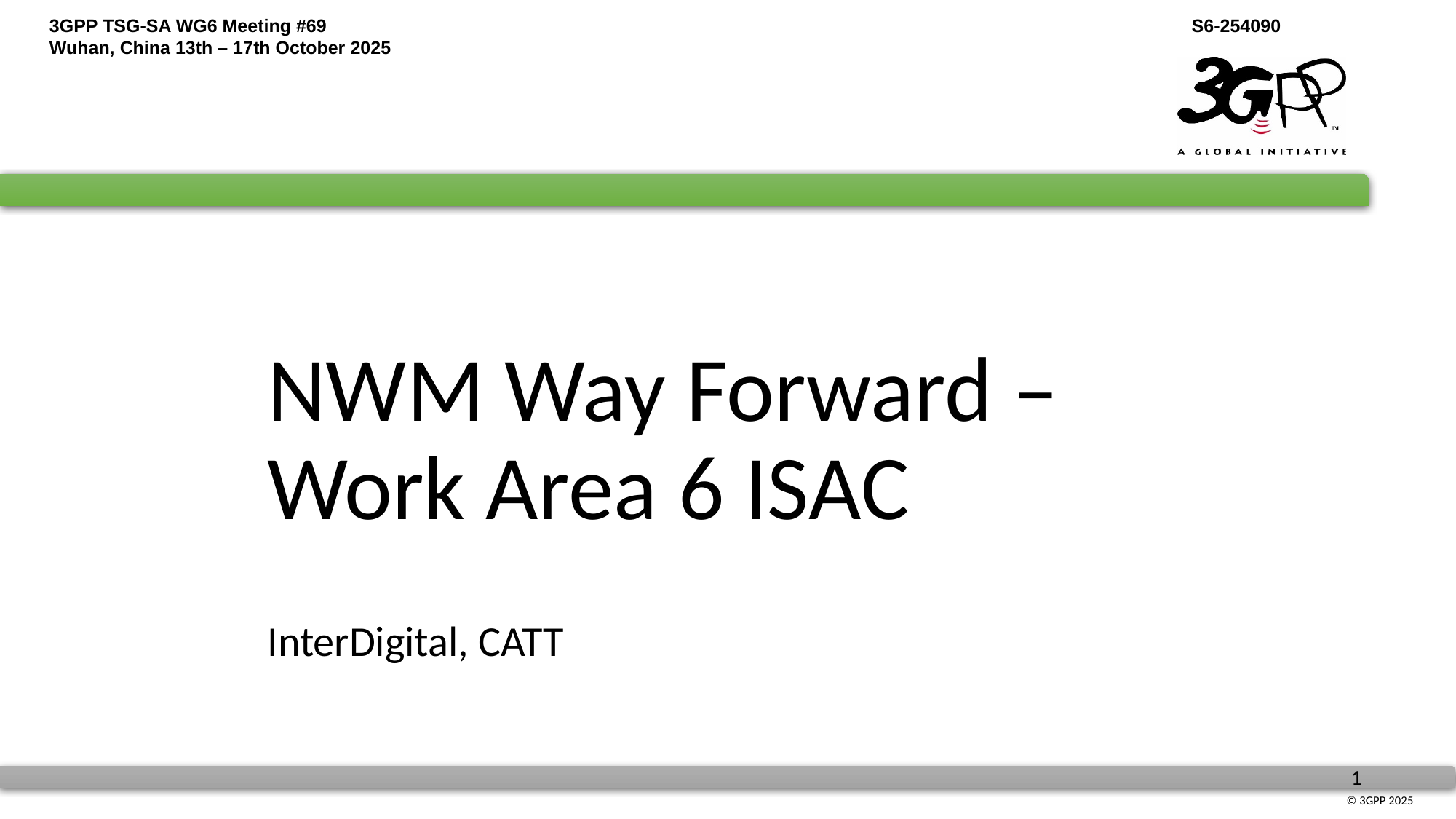

# NWM Way Forward – Work Area 6 ISAC

InterDigital, CATT